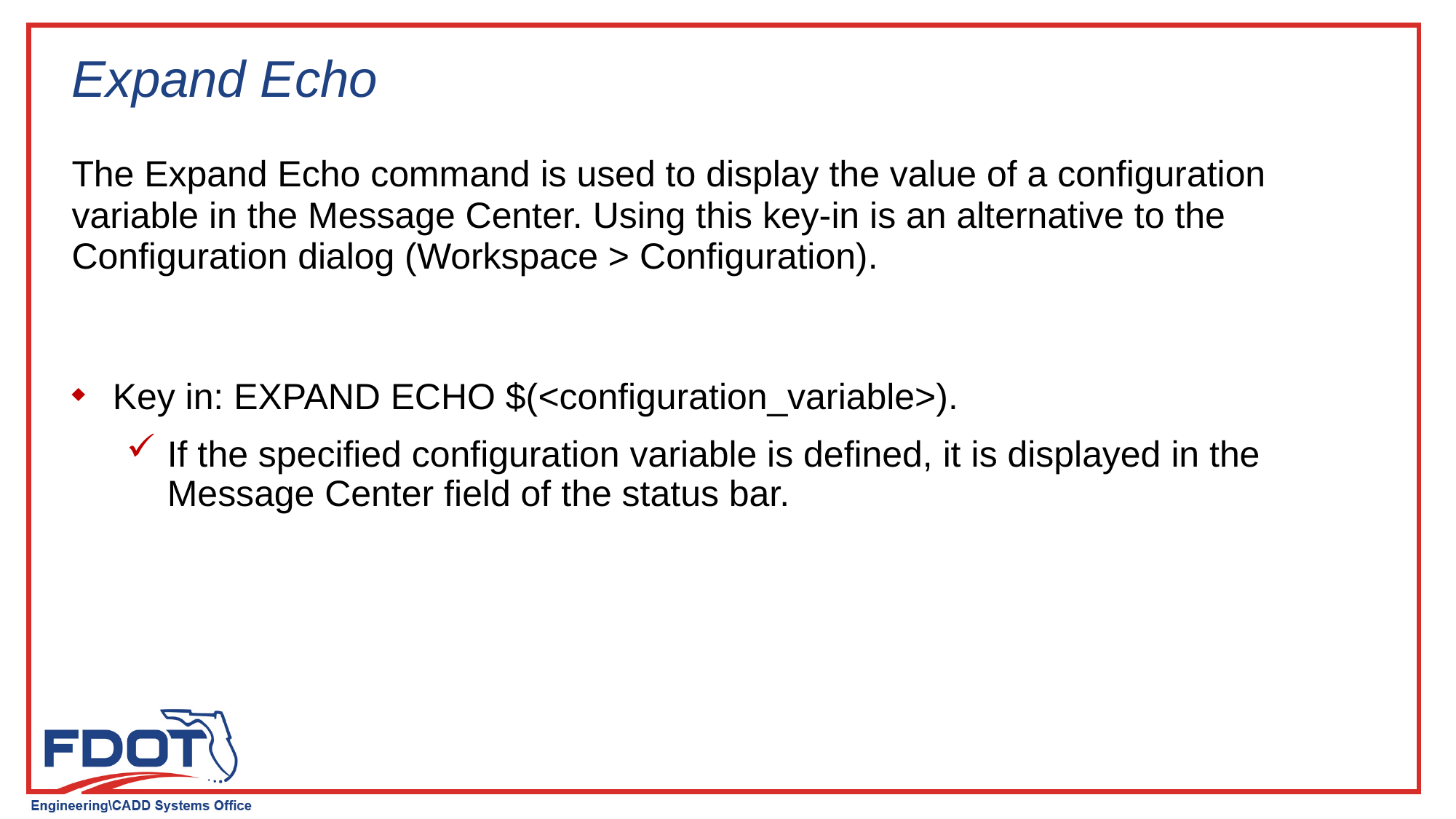

# Expand Echo
The Expand Echo command is used to display the value of a configuration variable in the Message Center. Using this key-in is an alternative to the Configuration dialog (Workspace > Configuration).

Key in: EXPAND ECHO $(<configuration_variable>).
If the specified configuration variable is defined, it is displayed in the Message Center field of the status bar.